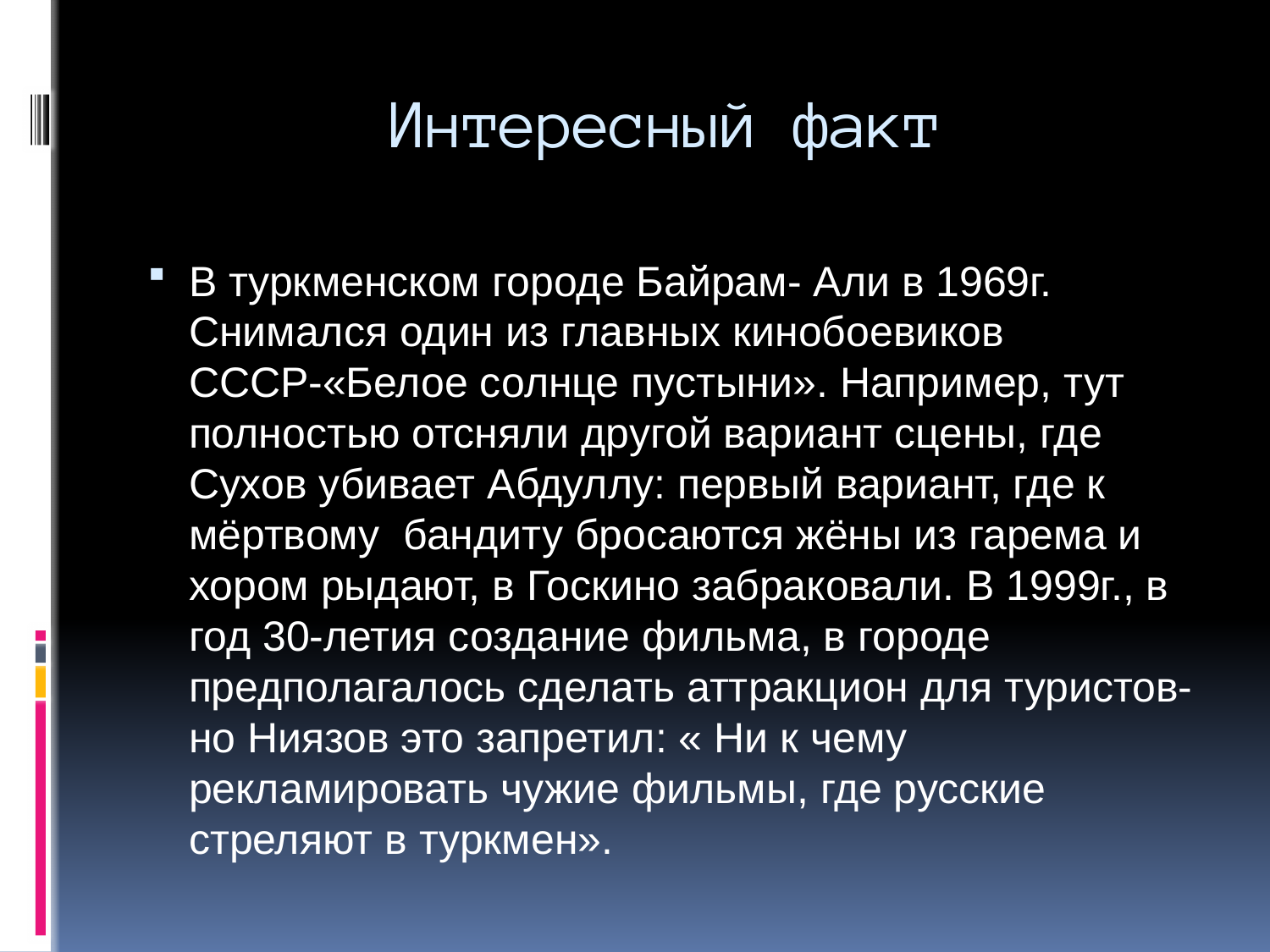

# Интересный факт
В туркменском городе Байрам- Али в 1969г. Снимался один из главных кинобоевиков СССР-«Белое солнце пустыни». Например, тут полностью отсняли другой вариант сцены, где Сухов убивает Абдуллу: первый вариант, где к мёртвому  бандиту бросаются жёны из гарема и хором рыдают, в Госкино забраковали. В 1999г., в год 30-летия создание фильма, в городе предполагалось сделать аттракцион для туристов- но Ниязов это запретил: « Ни к чему рекламировать чужие фильмы, где русские стреляют в туркмен».